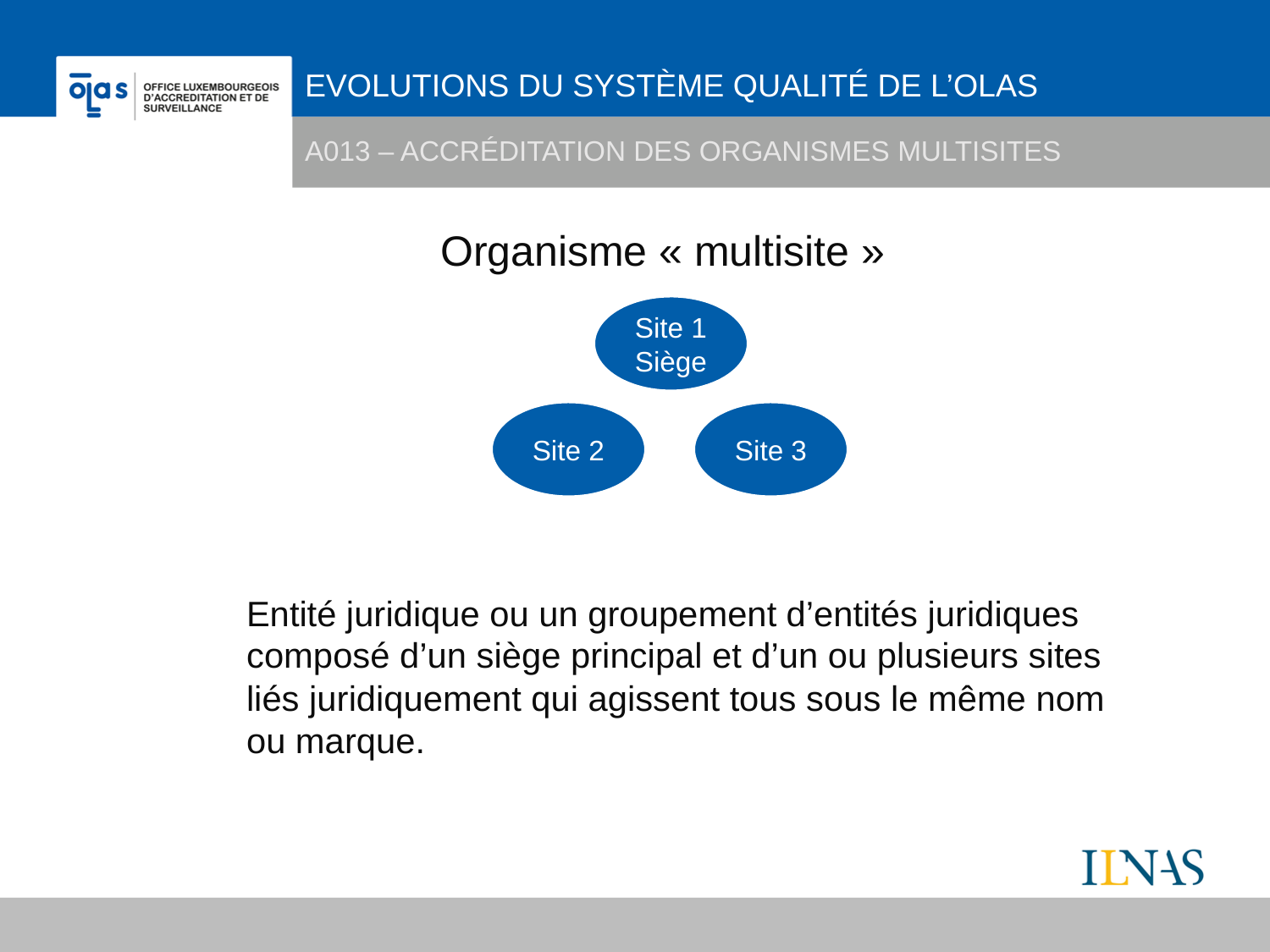

# Evolutions du système qualité de l’OLAS
A013 – Accréditation des organismes multisites
Organisme « multisite »
Site 1
Siège
Site 2
Site 3
Entité juridique ou un groupement d’entités juridiques composé d’un siège principal et d’un ou plusieurs sites liés juridiquement qui agissent tous sous le même nom ou marque.